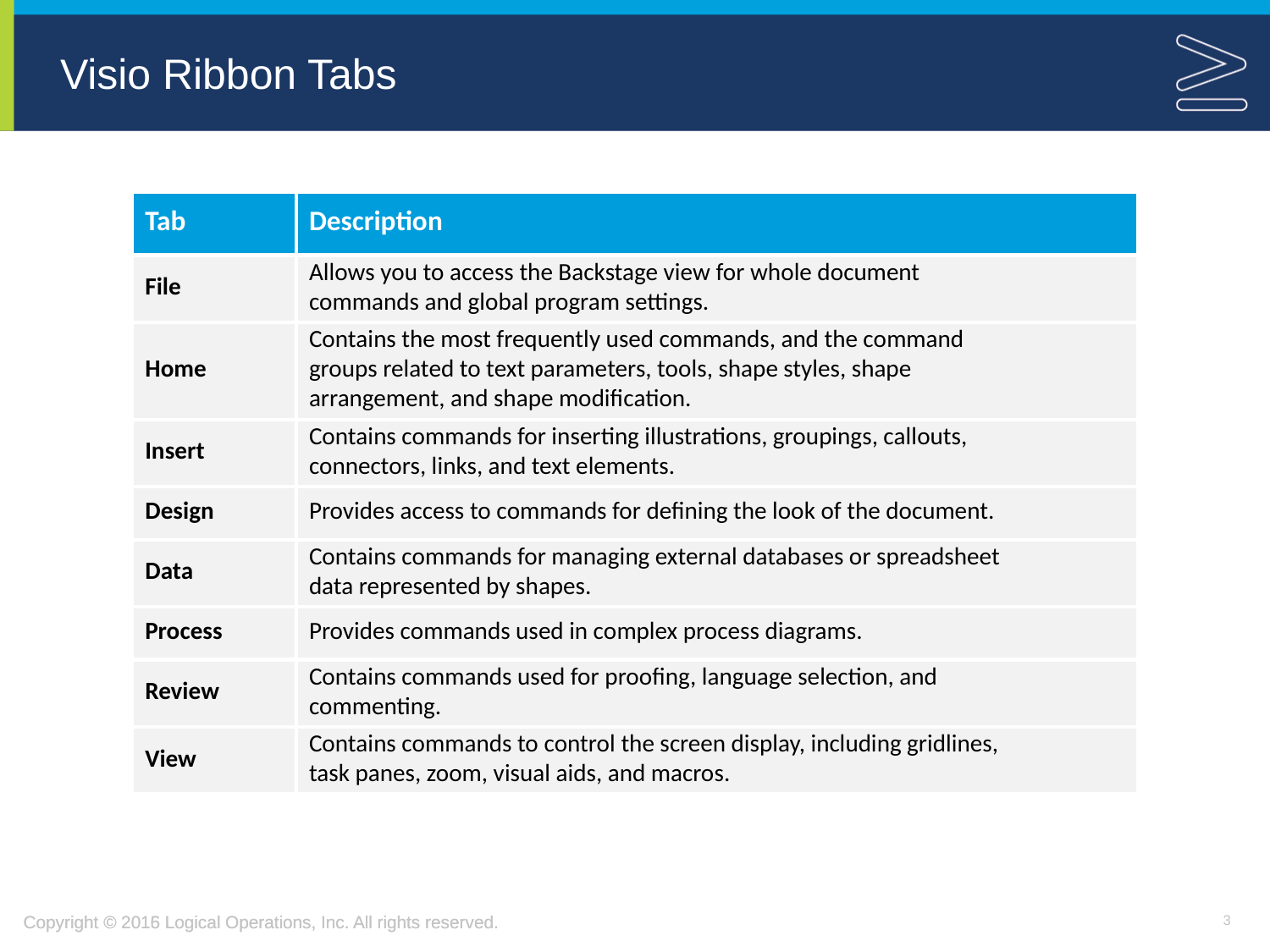

# Visio Ribbon Tabs
| Tab | Description |
| --- | --- |
| File | Allows you to access the Backstage view for whole document commands and global program settings. |
| Home | Contains the most frequently used commands, and the command groups related to text parameters, tools, shape styles, shape arrangement, and shape modification. |
| Insert | Contains commands for inserting illustrations, groupings, callouts, connectors, links, and text elements. |
| Design | Provides access to commands for defining the look of the document. |
| Data | Contains commands for managing external databases or spreadsheet data represented by shapes. |
| Process | Provides commands used in complex process diagrams. |
| Review | Contains commands used for proofing, language selection, and commenting. |
| View | Contains commands to control the screen display, including gridlines, task panes, zoom, visual aids, and macros. |
3